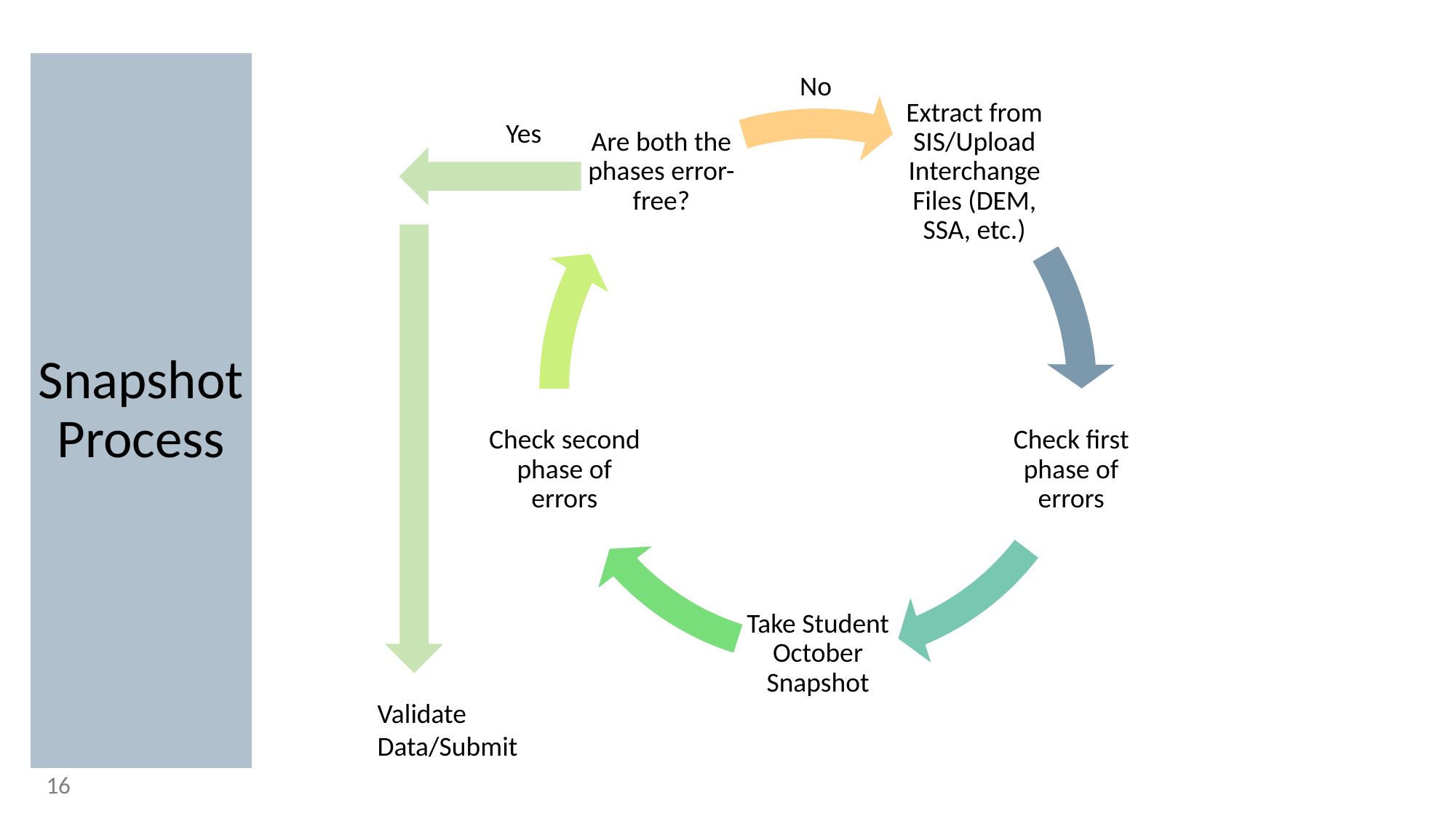

# Snapshot Process
No
Extract from SIS/Upload Interchange Files (DEM, SSA, etc.)
Check first phase of errors
Take Student October Snapshot
Check second phase of errors
Are both the phases error-free?
Yes

Validate Data/Submit
16